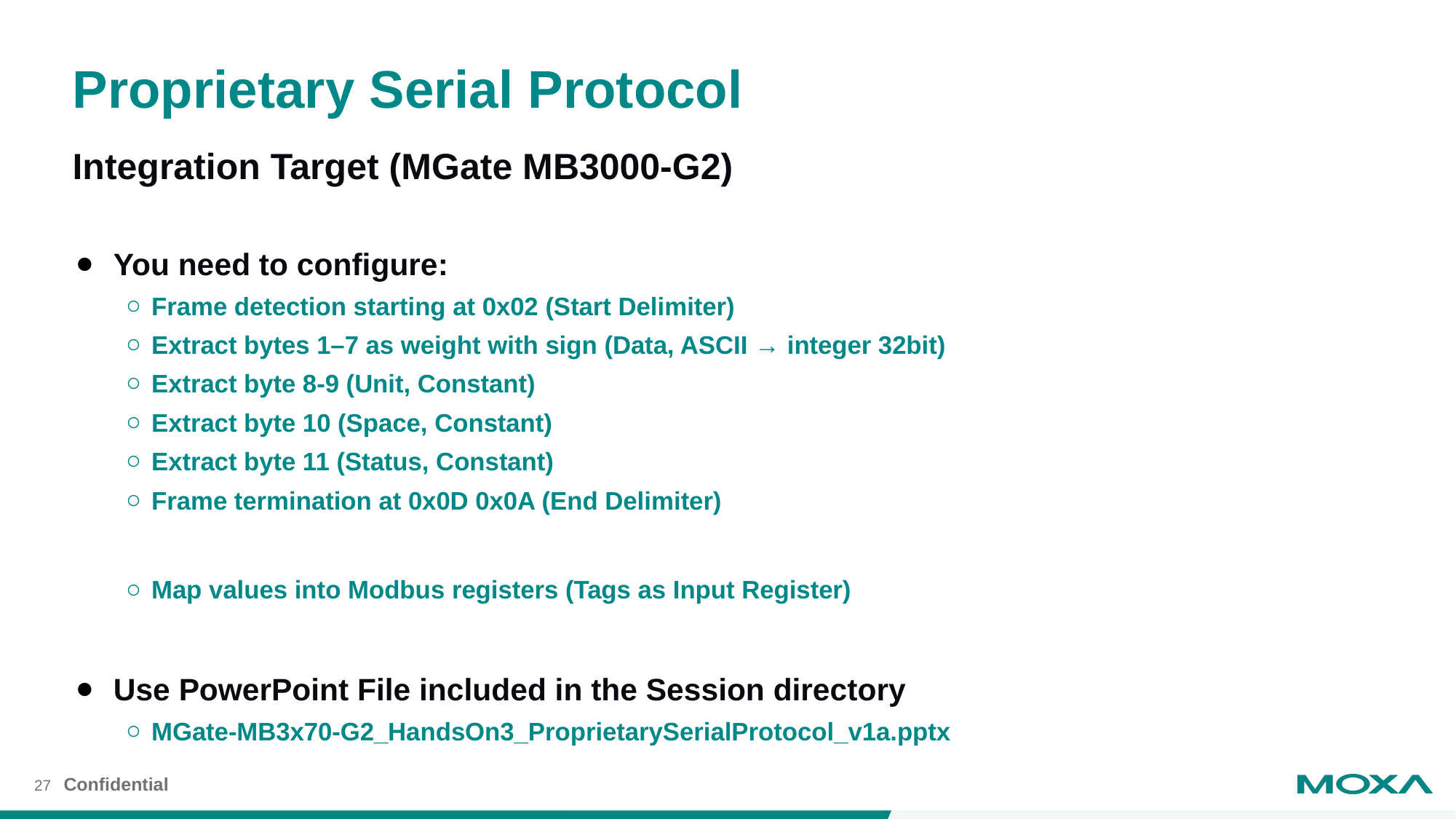

# Proprietary Serial Protocol
Integration Target (MGate MB3000-G2)

You need to configure:
Frame detection starting at 0x02 (Start Delimiter)
Extract bytes 1–7 as weight with sign (Data, ASCII → integer 32bit)
Extract byte 8-9 (Unit, Constant)
Extract byte 10 (Space, Constant)
Extract byte 11 (Status, Constant)
Frame termination at 0x0D 0x0A (End Delimiter)

Map values into Modbus registers (Tags as Input Register)

Use PowerPoint File included in the Session directory
MGate-MB3x70-G2_HandsOn3_ProprietarySerialProtocol_v1a.pptx